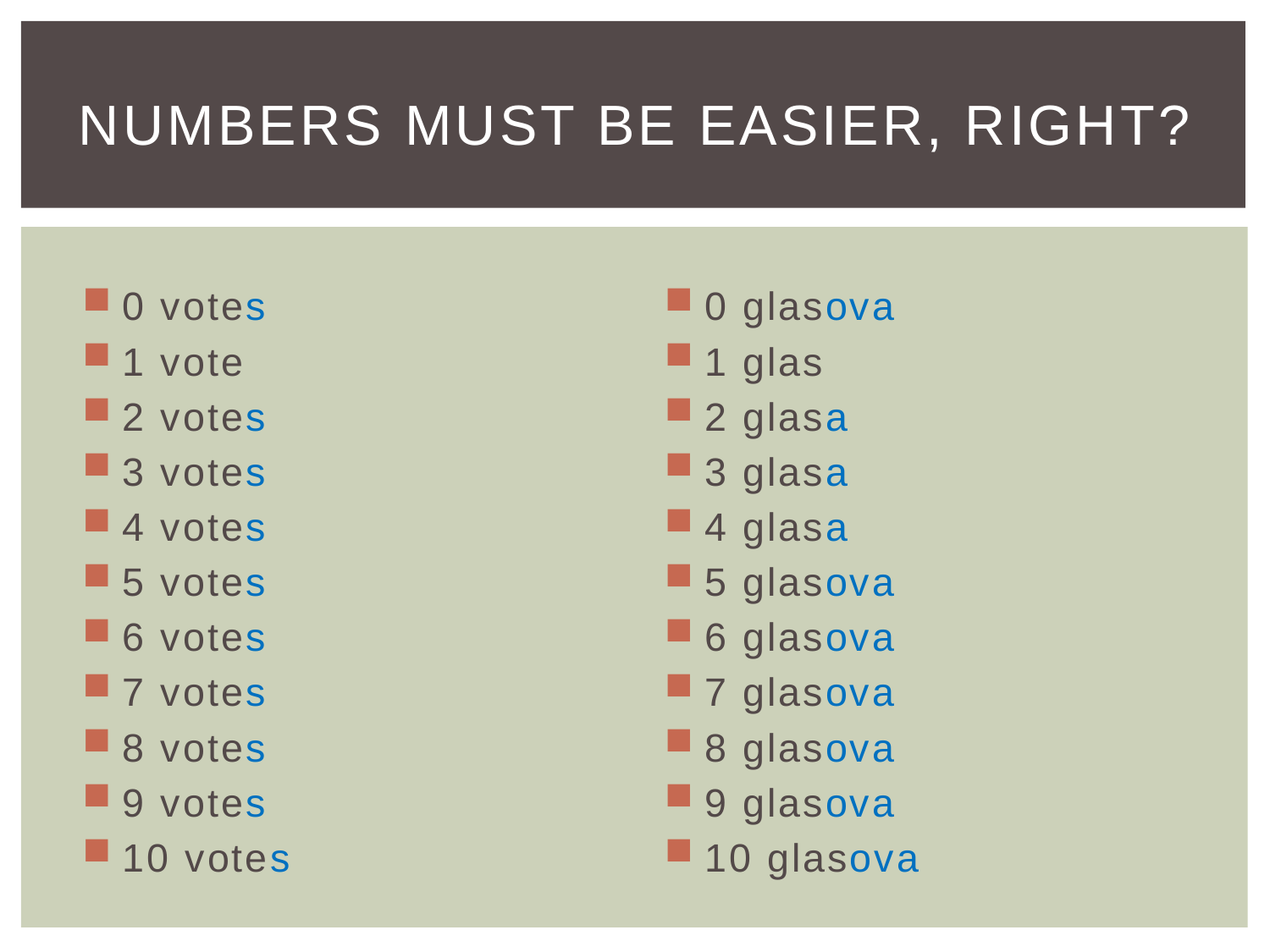

# Numbers Must Be Easier, Right?
 0 votes
 1 vote
 2 votes
 3 votes
 4 votes
 5 votes
 6 votes
 7 votes
 8 votes
 9 votes
 10 votes
 0 glasova
 1 glas
 2 glasa
 3 glasa
 4 glasa
 5 glasova
 6 glasova
 7 glasova
 8 glasova
 9 glasova
 10 glasova